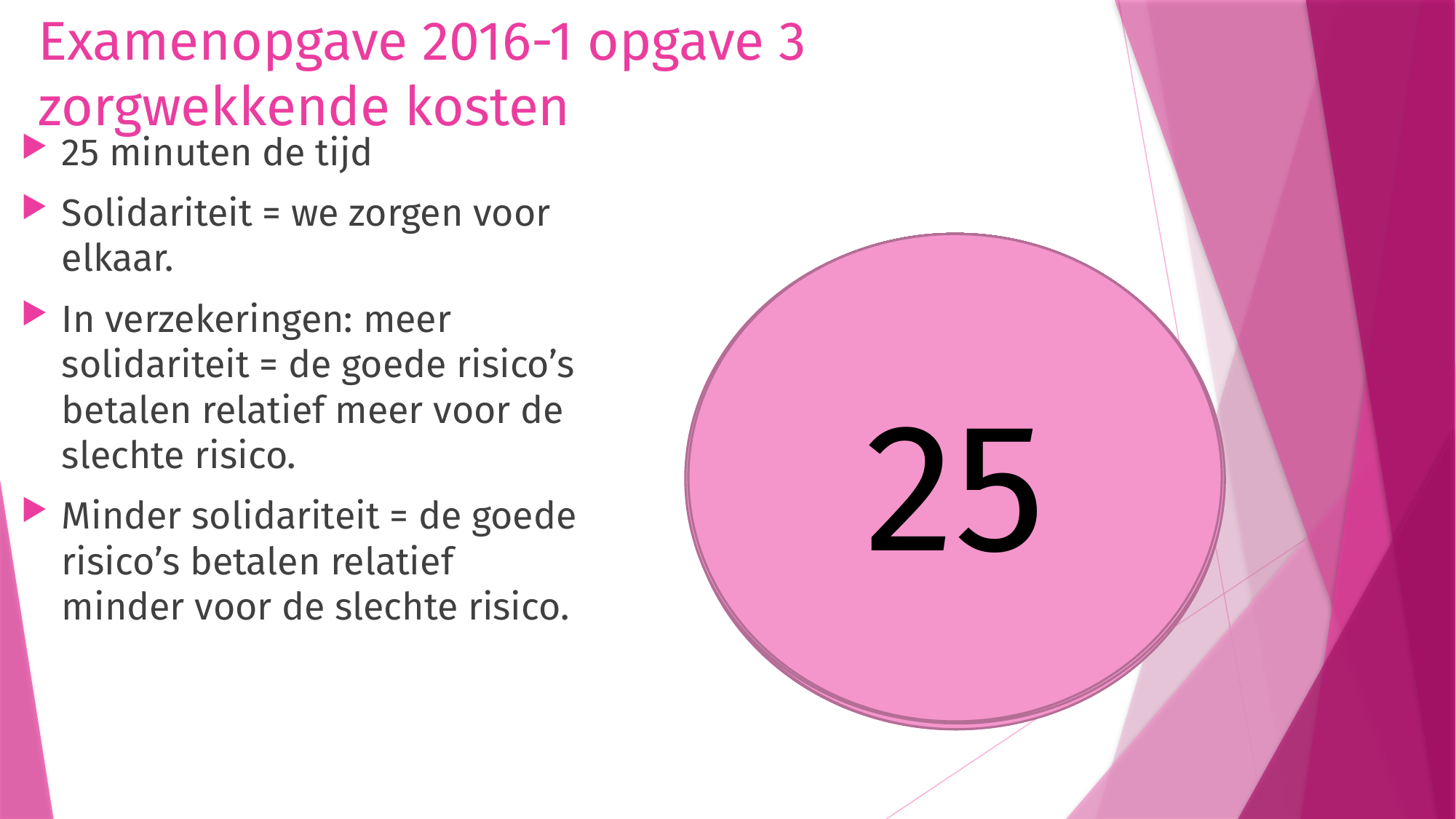

# Examenopgave 2016-1 opgave 3 zorgwekkende kosten
25 minuten de tijd
Solidariteit = we zorgen voor elkaar.
In verzekeringen: meer solidariteit = de goede risico’s betalen relatief meer voor de slechte risico.
Minder solidariteit = de goede risico’s betalen relatief minder voor de slechte risico.
25
21
19
17
16
15
14
12
13
11
10
8
9
5
6
7
4
3
1
2
24
23
20
18
22